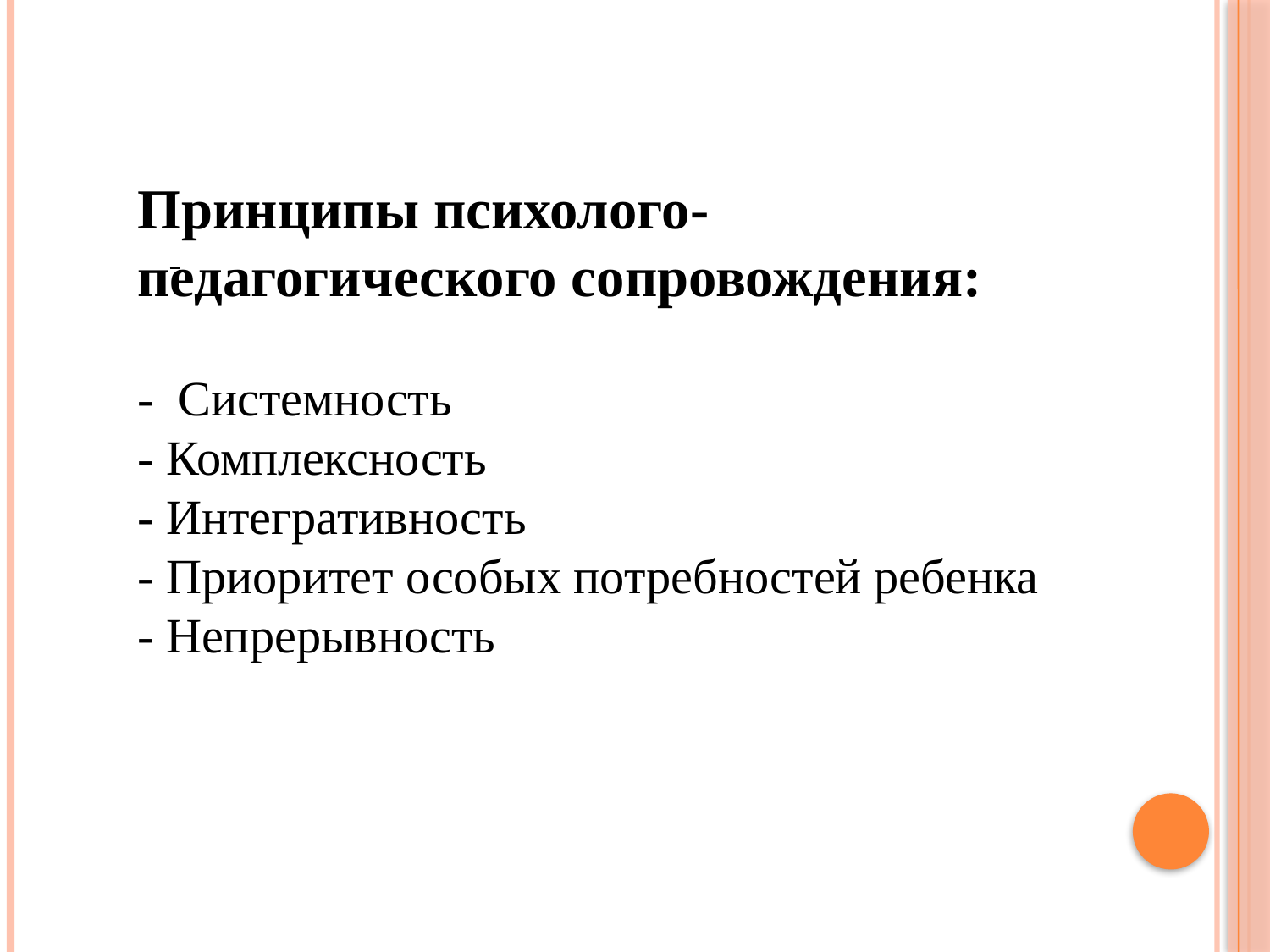

#
Принципы психолого-педагогического сопровождения:
-  Системность
- Комплексность
- Интегративность
- Приоритет особых потребностей ребенка
- Непрерывность